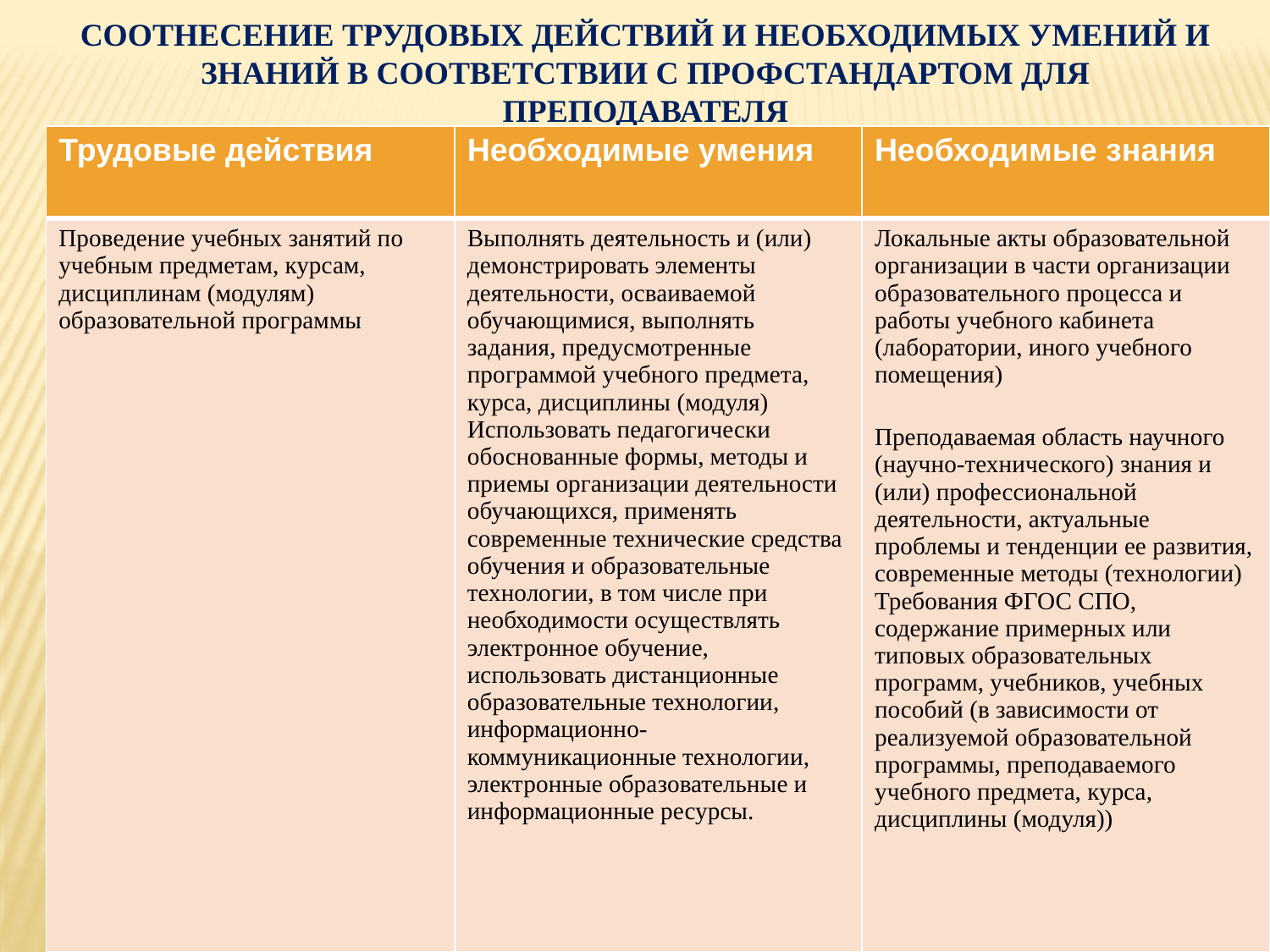

# Соотнесение трудовых действий и необходимых умений и знаний в соответствии с профстандартом для преподавателя
| Трудовые действия | Необходимые умения | Необходимые знания |
| --- | --- | --- |
| Проведение учебных занятий по учебным предметам, курсам, дисциплинам (модулям) образовательной программы | Выполнять деятельность и (или) демонстрировать элементы деятельности, осваиваемой обучающимися, выполнять задания, предусмотренные программой учебного предмета, курса, дисциплины (модуля) Использовать педагогически обоснованные формы, методы и приемы организации деятельности обучающихся, применять современные технические средства обучения и образовательные технологии, в том числе при необходимости осуществлять электронное обучение, использовать дистанционные образовательные технологии, информационно-коммуникационные технологии, электронные образовательные и информационные ресурсы. | Локальные акты образовательной организации в части организации образовательного процесса и работы учебного кабинета (лаборатории, иного учебного помещения) Преподаваемая область научного (научно-технического) знания и (или) профессиональной деятельности, актуальные проблемы и тенденции ее развития, современные методы (технологии) Требования ФГОС СПО, содержание примерных или типовых образовательных программ, учебников, учебных пособий (в зависимости от реализуемой образовательной программы, преподаваемого учебного предмета, курса, дисциплины (модуля)) |